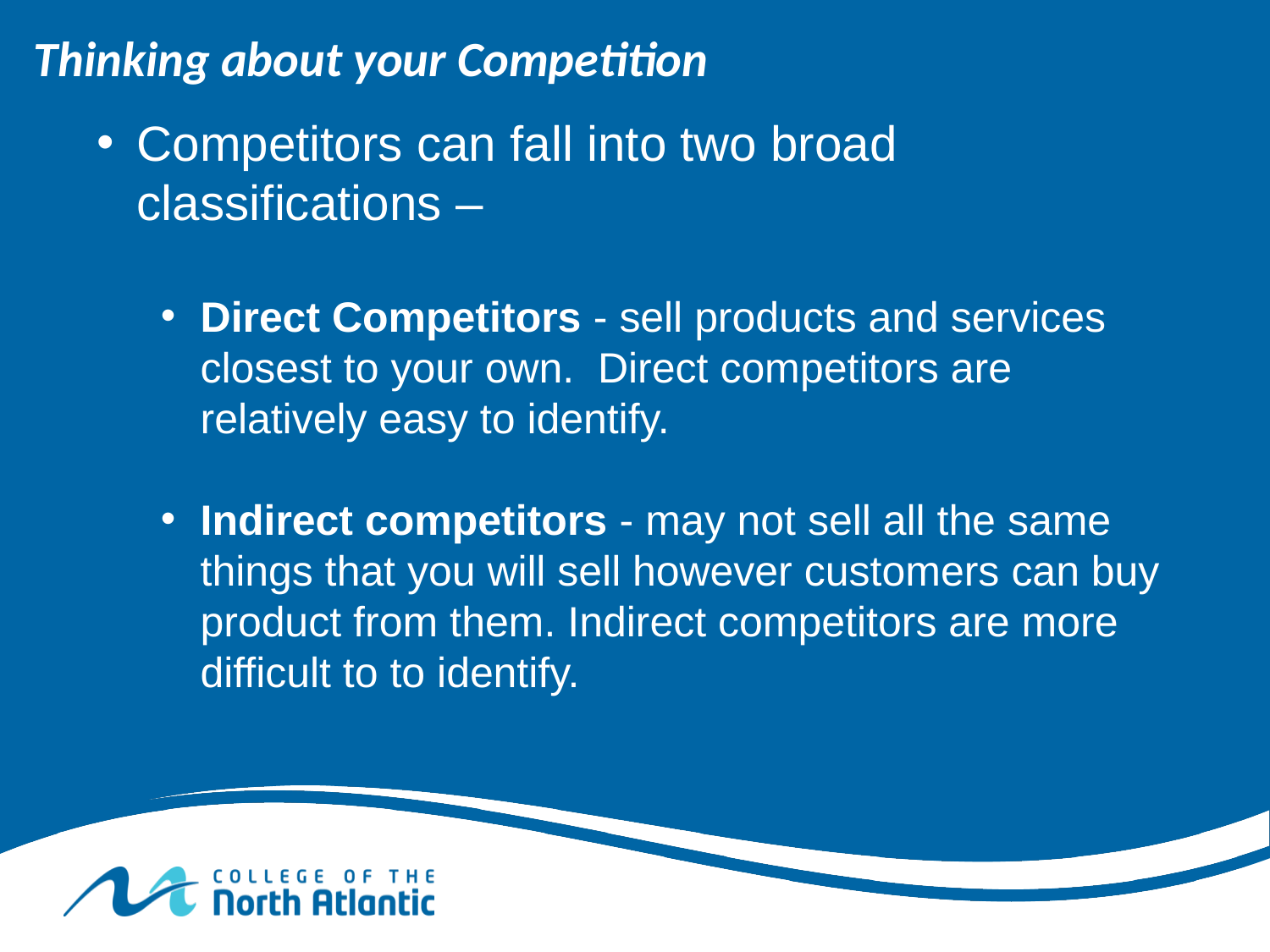

Thinking about your Competition
Competitors can fall into two broad classifications –

Direct Competitors - sell products and services closest to your own.  Direct competitors are relatively easy to identify.

Indirect competitors - may not sell all the same things that you will sell however customers can buy product from them. Indirect competitors are more difficult to to identify.